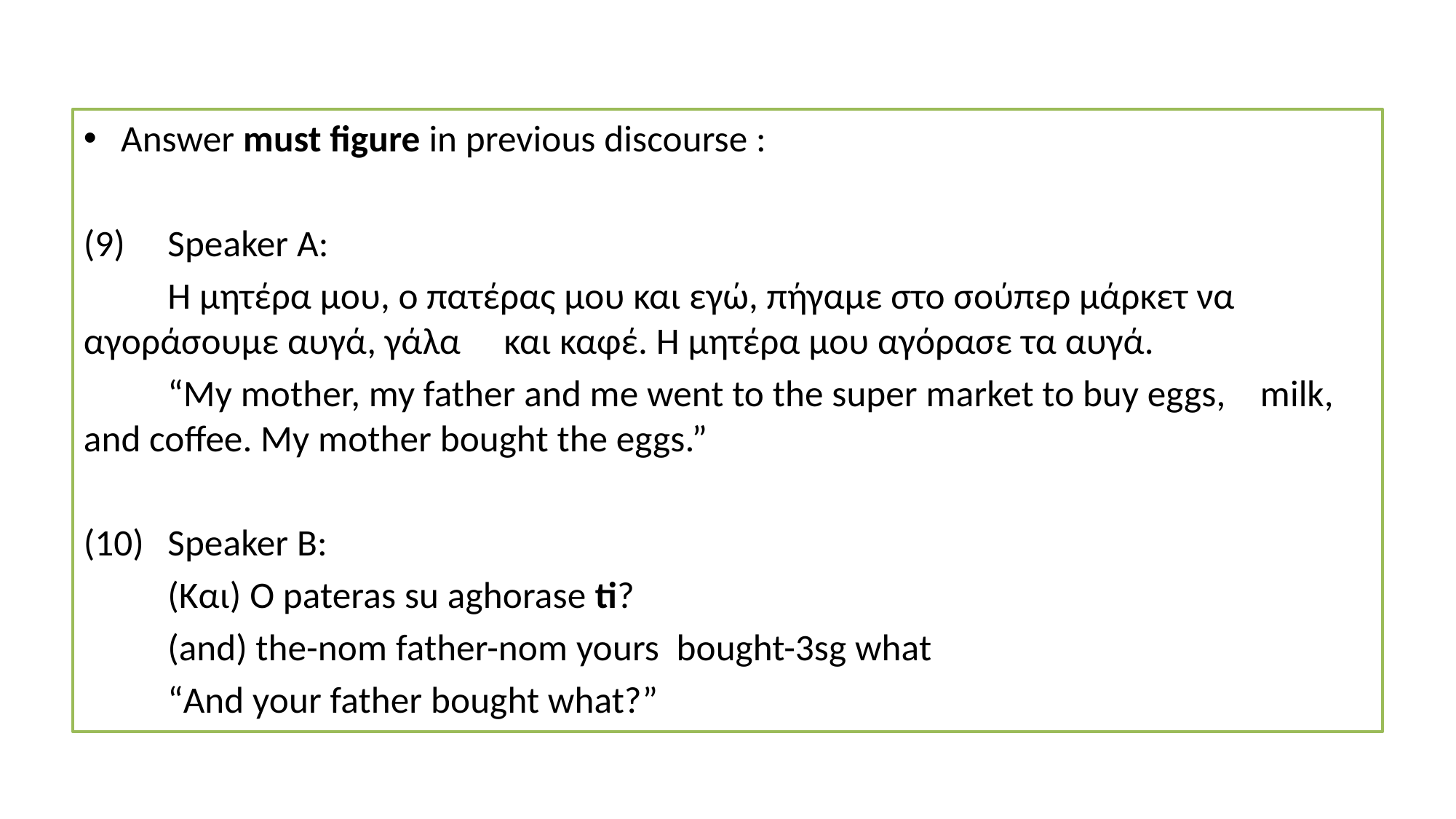

Answer must figure in previous discourse :

(9) 	Speaker A:
	Η μητέρα μου, ο πατέρας μου και εγώ, πήγαμε στο σούπερ μάρκετ να 	αγοράσουμε αυγά, γάλα 	και καφέ. Η μητέρα μου αγόρασε τα αυγά.
	“My mother, my father and me went to the super market to buy eggs, 	milk, and coffee. My mother bought the eggs.”

(10) 	Speaker B:
	(Και) O pateras su aghorase ti?
	(and) the-nom father-nom yours  bought-3sg what
	“And your father bought what?”